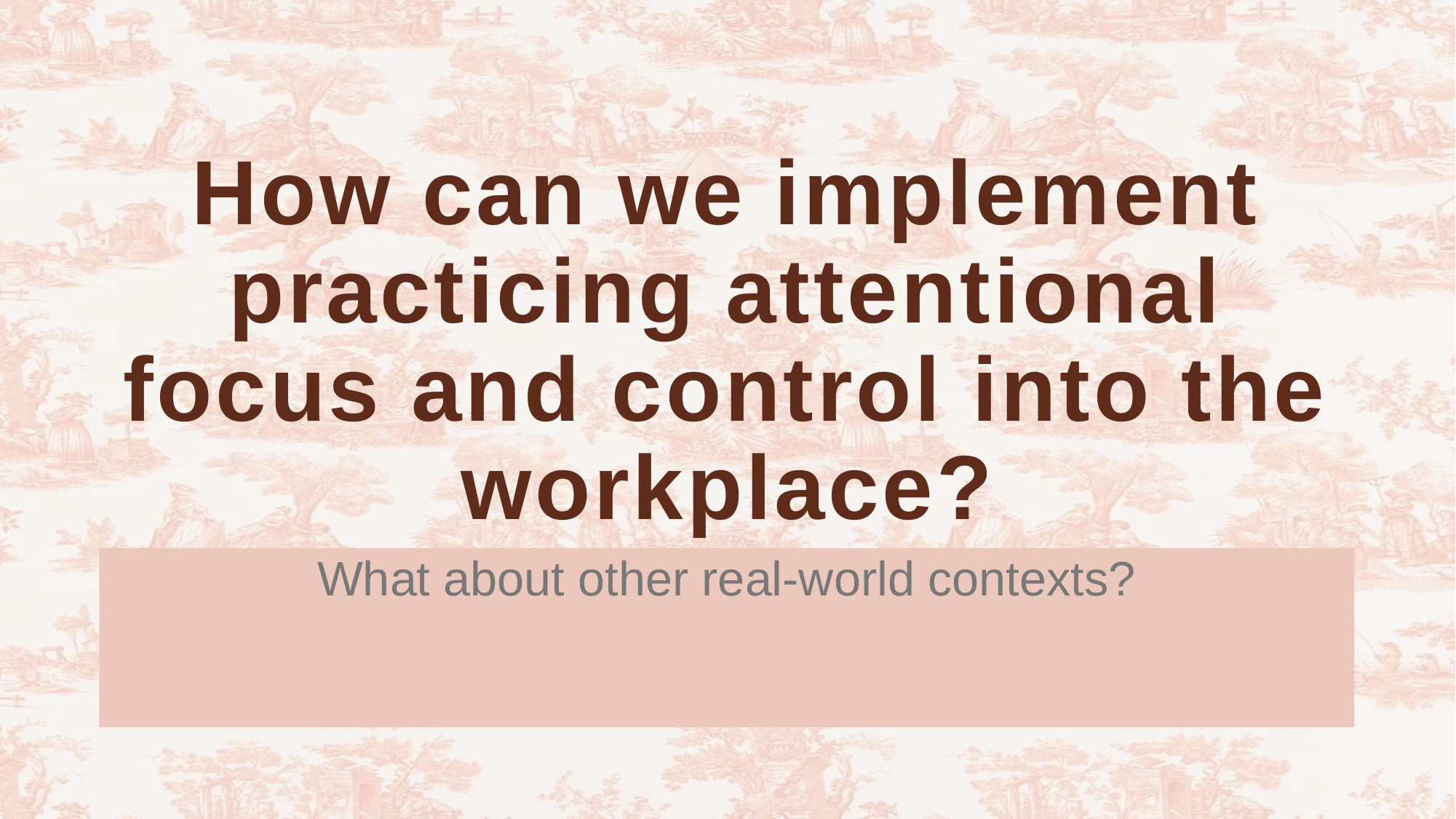

# How can we implement practicing attentional focus and control into the workplace?
What about other real-world contexts?